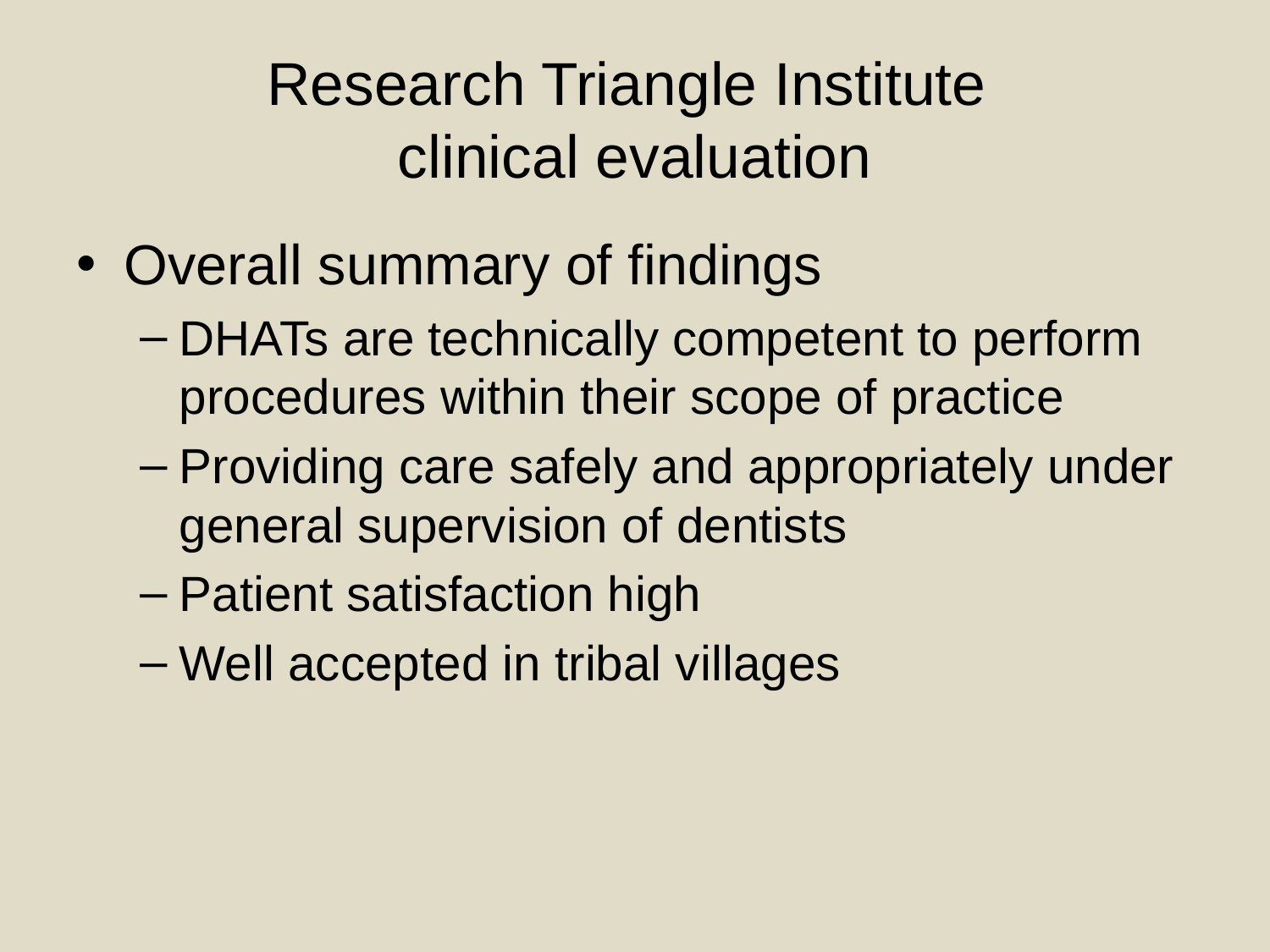

# Research Triangle Institute clinical evaluation
Overall summary of findings
DHATs are technically competent to perform procedures within their scope of practice
Providing care safely and appropriately under general supervision of dentists
Patient satisfaction high
Well accepted in tribal villages